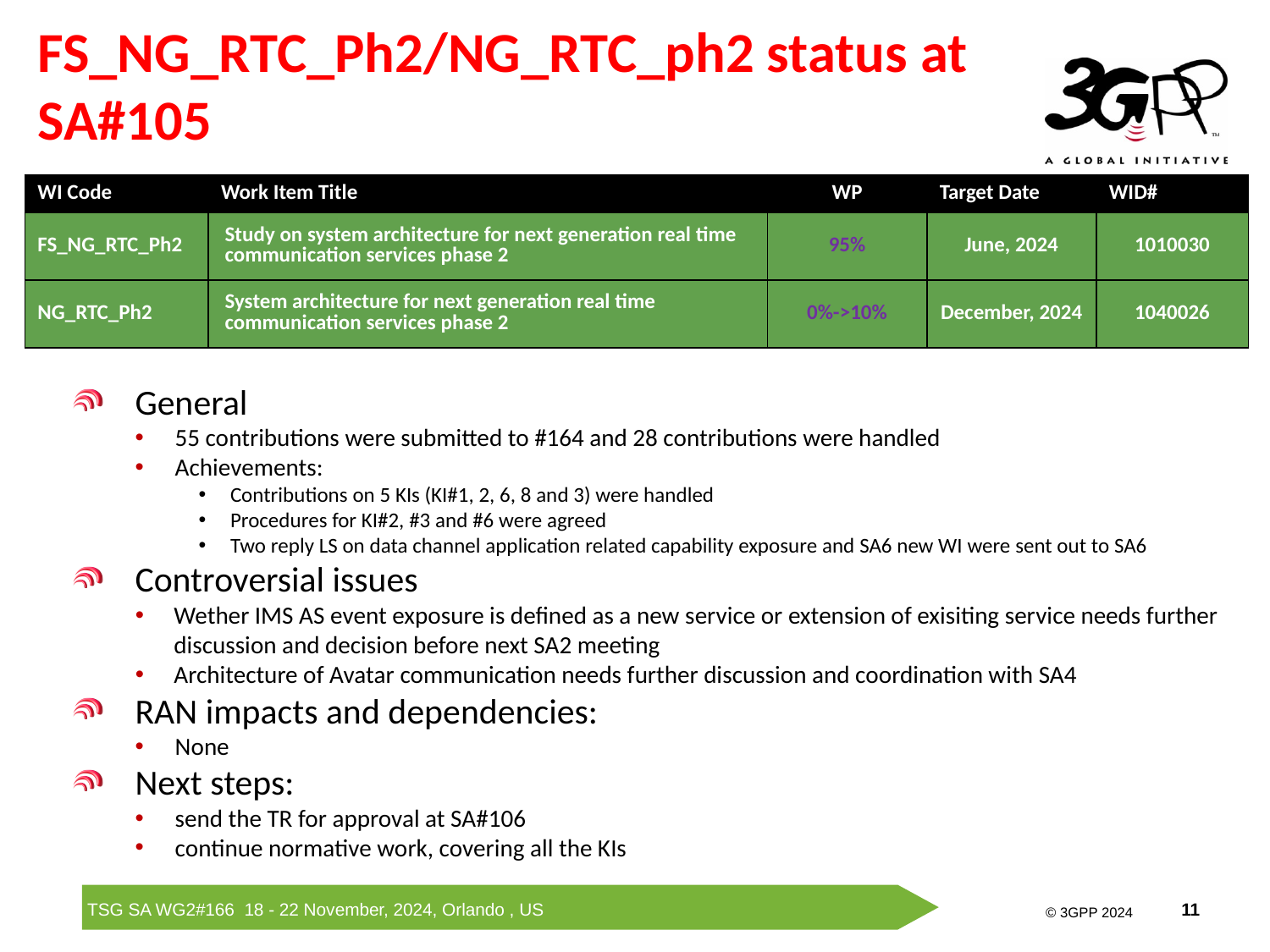

# FS_NG_RTC_Ph2/NG_RTC_ph2 status at SA#105
| WI Code | Work Item Title | WP | Target Date | WID# |
| --- | --- | --- | --- | --- |
| FS\_NG\_RTC\_Ph2 | Study on system architecture for next generation real time communication services phase 2 | 95% | June, 2024 | 1010030 |
| NG\_RTC\_Ph2 | System architecture for next generation real time communication services phase 2 | 0%->10% | December, 2024 | 1040026 |
General
55 contributions were submitted to #164 and 28 contributions were handled
Achievements:
Contributions on 5 KIs (KI#1, 2, 6, 8 and 3) were handled
Procedures for KI#2, #3 and #6 were agreed
Two reply LS on data channel application related capability exposure and SA6 new WI were sent out to SA6
Controversial issues
Wether IMS AS event exposure is defined as a new service or extension of exisiting service needs further discussion and decision before next SA2 meeting
Architecture of Avatar communication needs further discussion and coordination with SA4
RAN impacts and dependencies:
None
Next steps:
send the TR for approval at SA#106
continue normative work, covering all the KIs